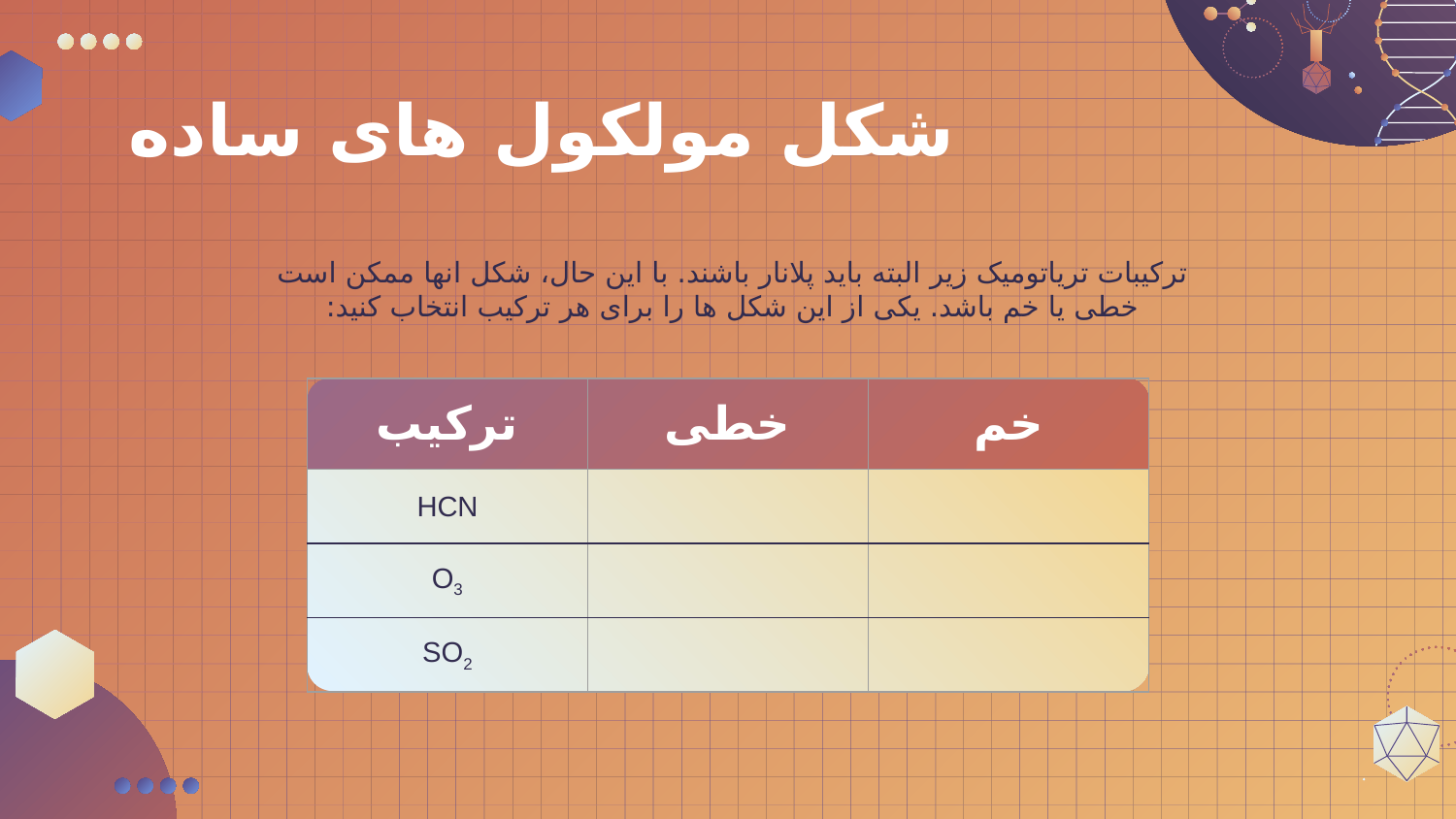

# شکل مولکول های ساده

ترکیبات تریاتومیک زیر البته باید پلانار باشند. با این حال، شکل انها ممکن است خطی یا خم باشد. یکی از این شکل ها را برای هر ترکیب انتخاب کنید:

| ترکیب | خطی | خم |
| --- | --- | --- |
| HCN |  |  |
| O3 |  |  |
| SO2 |  |  |